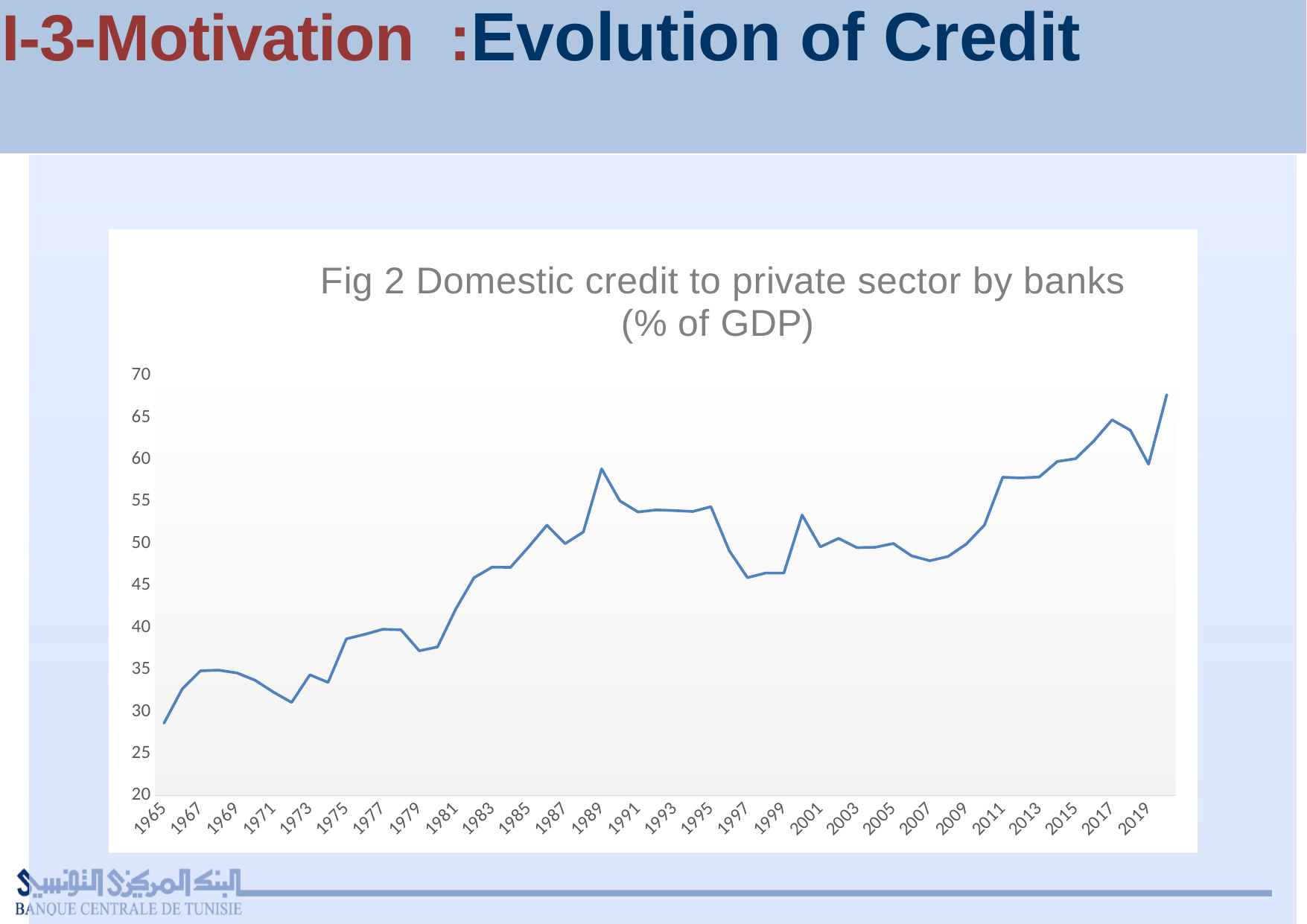

# I-3-Motivation  :Evolution of Credit

### Chart:  Fig 2 Domestic credit to private sector by banks (% of GDP)

| Category | Domestic credit to private sector by banks (% of GDP) |
|---|---|
| 1965 | 28.619834710743802 |
| 1966 | 32.68636779505947 |
| 1967 | 34.85315789473684 |
| 1968 | 34.93084522502744 |
| 1969 | 34.60307147076196 |
| 1970 | 33.7208840656432 |
| 1971 | 32.317067635043124 |
| 1972 | 31.089555035128807 |
| 1973 | 34.37670459480587 |
| 1974 | 33.4709910841194 |
| 1975 | 38.651717009302864 |
| 1976 | 39.18184169684428 |
| 1977 | 39.79209817966149 |
| 1978 | 39.73440959780989 |
| 1979 | 37.23018480492813 |
| 1980 | 37.69018500211834 |
| 1981 | 42.19483421432004 |
| 1982 | 45.93060527849471 |
| 1983 | 47.187893650429594 |
| 1984 | 47.15930072983594 |
| 1985 | 49.59434620919596 |
| 1986 | 52.18177755432657 |
| 1987 | 49.98577526663597 |
| 1988 | 51.374927834099246 |
| 1989 | 58.89190711060594 |
| 1990 | 55.076333478184495 |
| 1991 | 53.75733240223464 |
| 1992 | 54.00472062922267 |
| 1993 | 53.926236104480665 |
| 1994 | 53.8139220174784 |
| 1995 | 54.38617037497507 |
| 1996 | 49.15762366059487 |
| 1997 | 45.93822188516087 |
| 1998 | 46.48990031215386 |
| 1999 | 46.488106173619734 |
| 2000 | 53.397806573484544 |
| 2001 | 49.59691379494998 |
| 2002 | 50.61047318638835 |
| 2003 | 49.51270985661461 |
| 2004 | 49.54991849324768 |
| 2005 | 49.9978164744095 |
| 2006 | 48.535973572763915 |
| 2007 | 47.9532263279688 |
| 2008 | 48.456007888405225 |
| 2009 | 49.927236039858755 |
| 2010 | 52.20073232035066 |
| 2011 | 57.88905399621977 |
| 2012 | 57.808900768814794 |
| 2013 | 57.917233816180605 |
| 2014 | 59.76783921920623 |
| 2015 | 60.09652621255914 |
| 2016 | 62.20936032945976 |
| 2017 | 64.71584242069628 |
| 2018 | 63.48659473702997 |
| 2019 | 59.44404715398635 |
| 2020 | 67.71274923315235 |